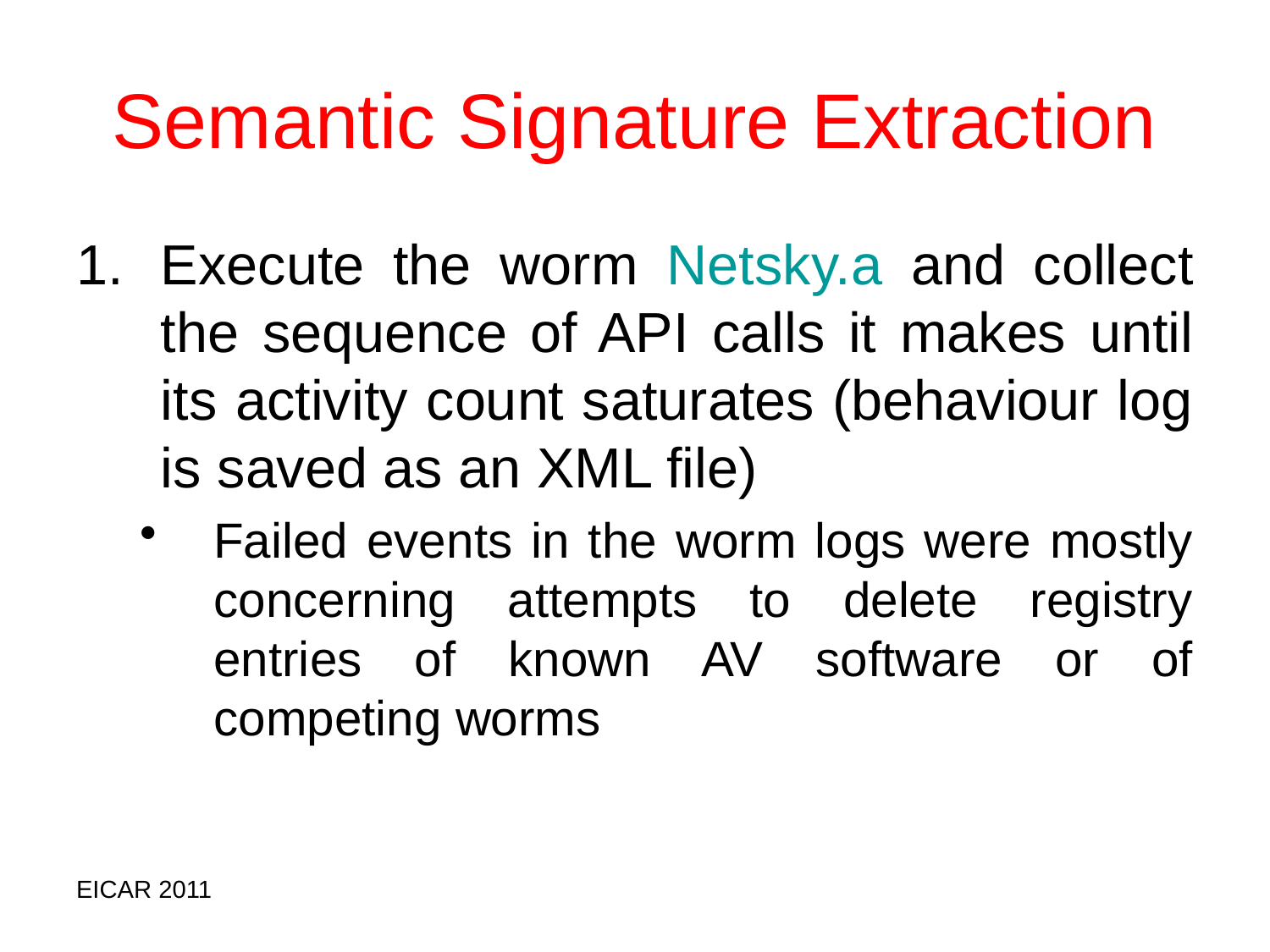

# Semantic Signature Extraction
Execute the worm Netsky.a and collect the sequence of API calls it makes until its activity count saturates (behaviour log is saved as an XML file)
Failed events in the worm logs were mostly concerning attempts to delete registry entries of known AV software or of competing worms
EICAR 2011